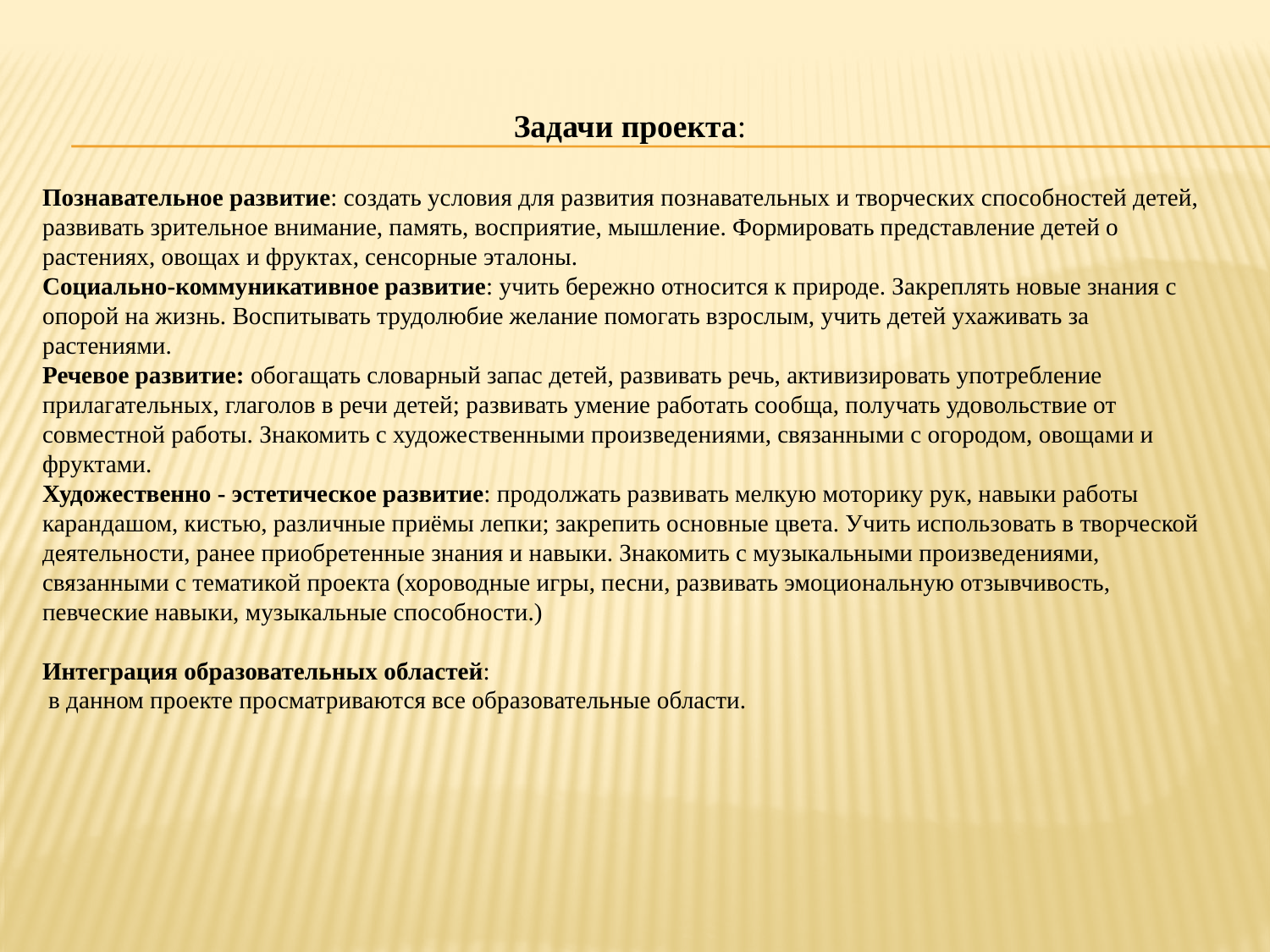

Задачи проекта:

Познавательное развитие: создать условия для развития познавательных и творческих способностей детей, развивать зрительное внимание, память, восприятие, мышление. Формировать представление детей о растениях, овощах и фруктах, сенсорные эталоны.
Социально-коммуникативное развитие: учить бережно относится к природе. Закреплять новые знания с опорой на жизнь. Воспитывать трудолюбие желание помогать взрослым, учить детей ухаживать за растениями.
Речевое развитие: обогащать словарный запас детей, развивать речь, активизировать употребление прилагательных, глаголов в речи детей; развивать умение работать сообща, получать удовольствие от совместной работы. Знакомить с художественными произведениями, связанными с огородом, овощами и фруктами.
Художественно - эстетическое развитие: продолжать развивать мелкую моторику рук, навыки работы карандашом, кистью, различные приёмы лепки; закрепить основные цвета. Учить использовать в творческой деятельности, ранее приобретенные знания и навыки. Знакомить с музыкальными произведениями, связанными с тематикой проекта (хороводные игры, песни, развивать эмоциональную отзывчивость, певческие навыки, музыкальные способности.)

Интеграция образовательных областей:
 в данном проекте просматриваются все образовательные области.